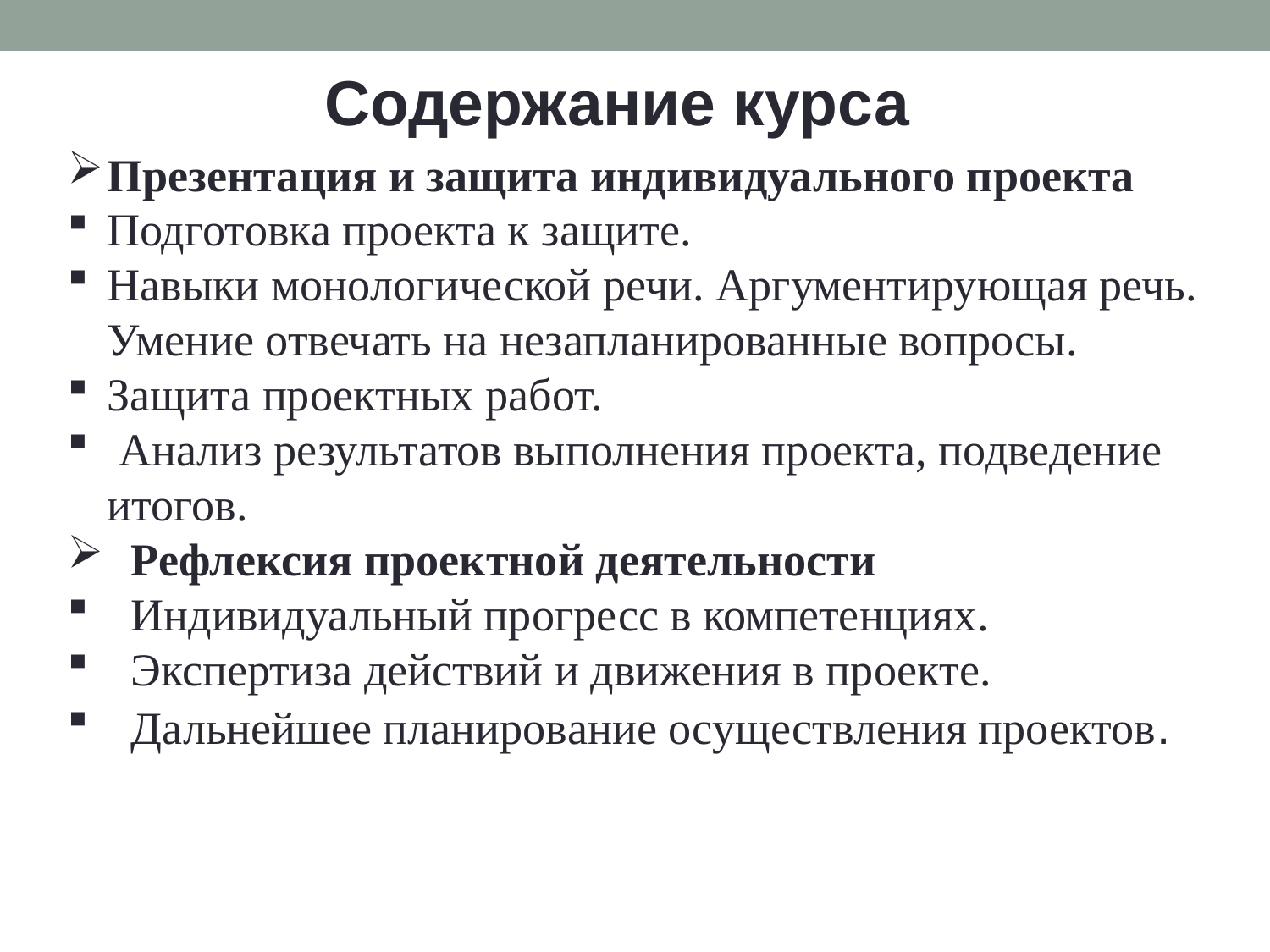

Содержание курса
Презентация и защита индивидуального проекта
Подготовка проекта к защите.
Навыки монологической речи. Аргументирующая речь. Умение отвечать на незапланированные вопросы.
Защита проектных работ.
 Анализ результатов выполнения проекта, подведение итогов.
Рефлексия проектной деятельности
Индивидуальный прогресс в компетенциях.
Экспертиза действий и движения в проекте.
Дальнейшее планирование осуществления проектов.